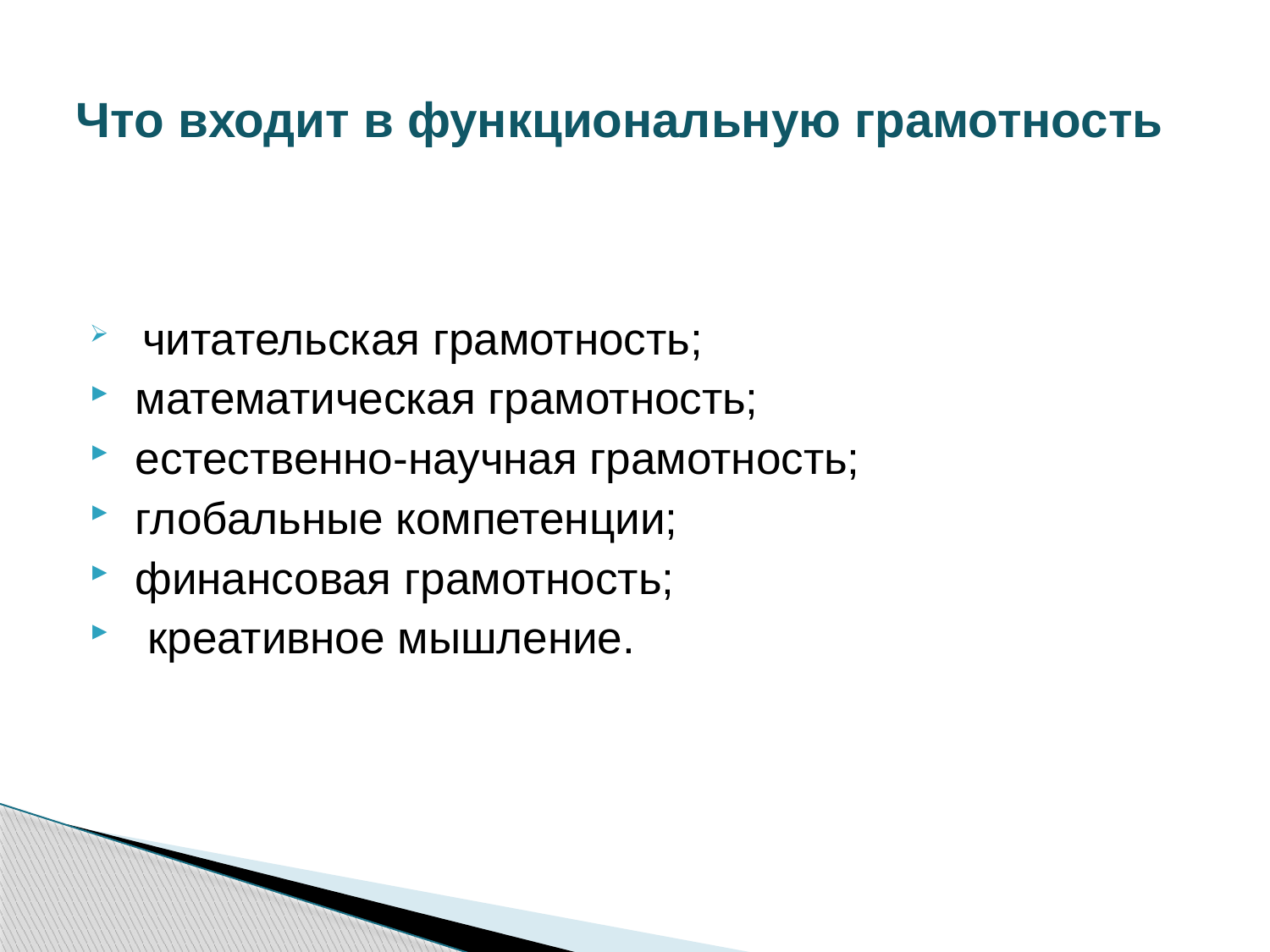

# Что входит в функциональную грамотность

  читательская грамотность;
 математическая грамотность;
 естественно-научная грамотность;
 глобальные компетенции;
 финансовая грамотность;
  креативное мышление.